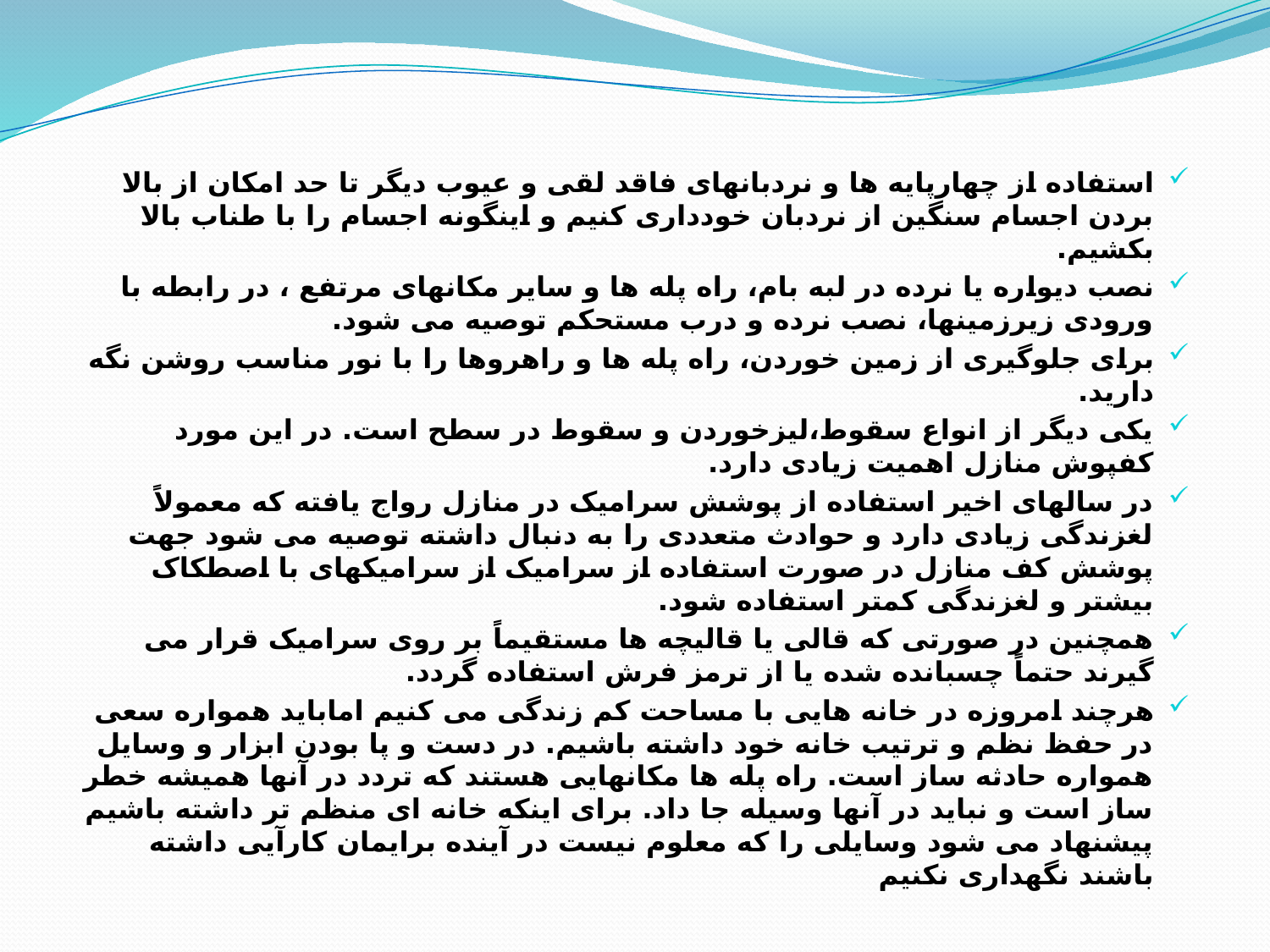

استفاده از چهارپایه ها و نردبانهای فاقد لقی و عیوب دیگر تا حد امکان از بالا بردن اجسام سنگین از نردبان خودداری کنیم و اینگونه اجسام را با طناب بالا بکشیم.
نصب دیواره یا نرده در لبه بام، راه پله ها و سایر مکانهای مرتفع ، در رابطه با ورودی زیرزمینها، نصب نرده و درب مستحکم توصیه می شود.
برای جلوگیری از زمین خوردن، راه پله ها و راهروها را با نور مناسب روشن نگه دارید.
یکی دیگر از انواع سقوط،لیزخوردن و سقوط در سطح است. در این مورد کفپوش منازل اهمیت زیادی دارد.
در سالهای اخیر استفاده از پوشش سرامیک در منازل رواج یافته که معمولاً لغزندگی زیادی دارد و حوادث متعددی را به دنبال داشته توصیه می شود جهت پوشش کف منازل در صورت استفاده از سرامیک از سرامیکهای با اصطکاک بیشتر و لغزندگی کمتر استفاده شود.
همچنین در صورتی که قالی یا قالیچه ها مستقیماً بر روی سرامیک قرار می گیرند حتماً چسبانده شده یا از ترمز فرش استفاده گردد.
هرچند امروزه در خانه هایی با مساحت کم زندگی می کنیم اماباید همواره سعی در حفظ نظم و ترتیب خانه خود داشته باشیم. در دست و پا بودن ابزار و وسایل همواره حادثه ساز است. راه پله ها مکانهایی هستند که تردد در آنها همیشه خطر ساز است و نباید در آنها وسیله جا داد. برای اینکه خانه ای منظم تر داشته باشیم پیشنهاد می شود وسایلی را که معلوم نیست در آینده برایمان کارآیی داشته باشند نگهداری نکنیم